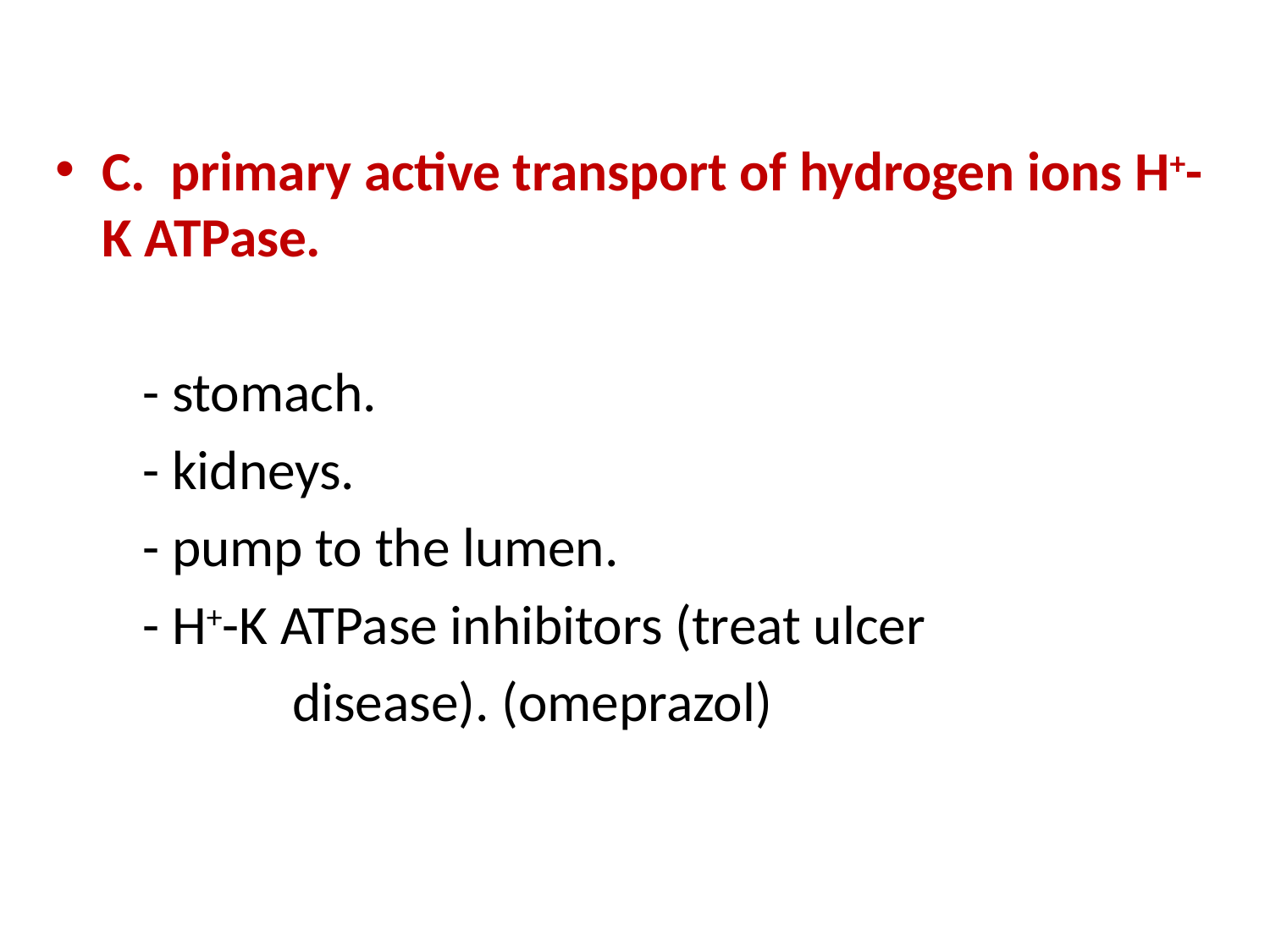

C.  primary active transport of hydrogen ions H+-K ATPase.

       - stomach.
       - kidneys.
       - pump to the lumen.
       - H+-K ATPase inhibitors (treat ulcer
                   disease). (omeprazol)